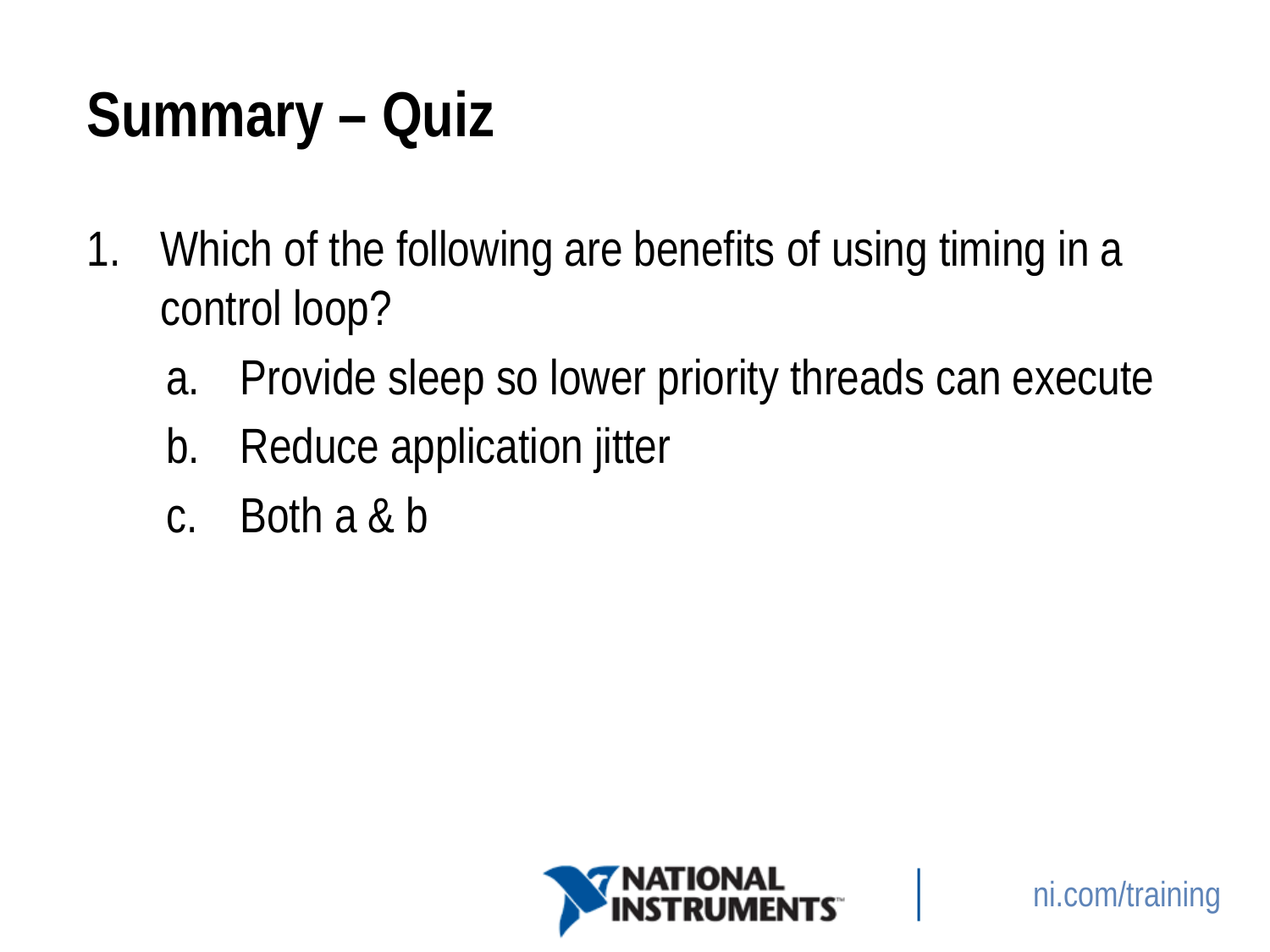

# Summary – Quiz
Which of the following are benefits of using timing in a control loop?
Provide sleep so lower priority threads can execute
Reduce application jitter
Both a & b